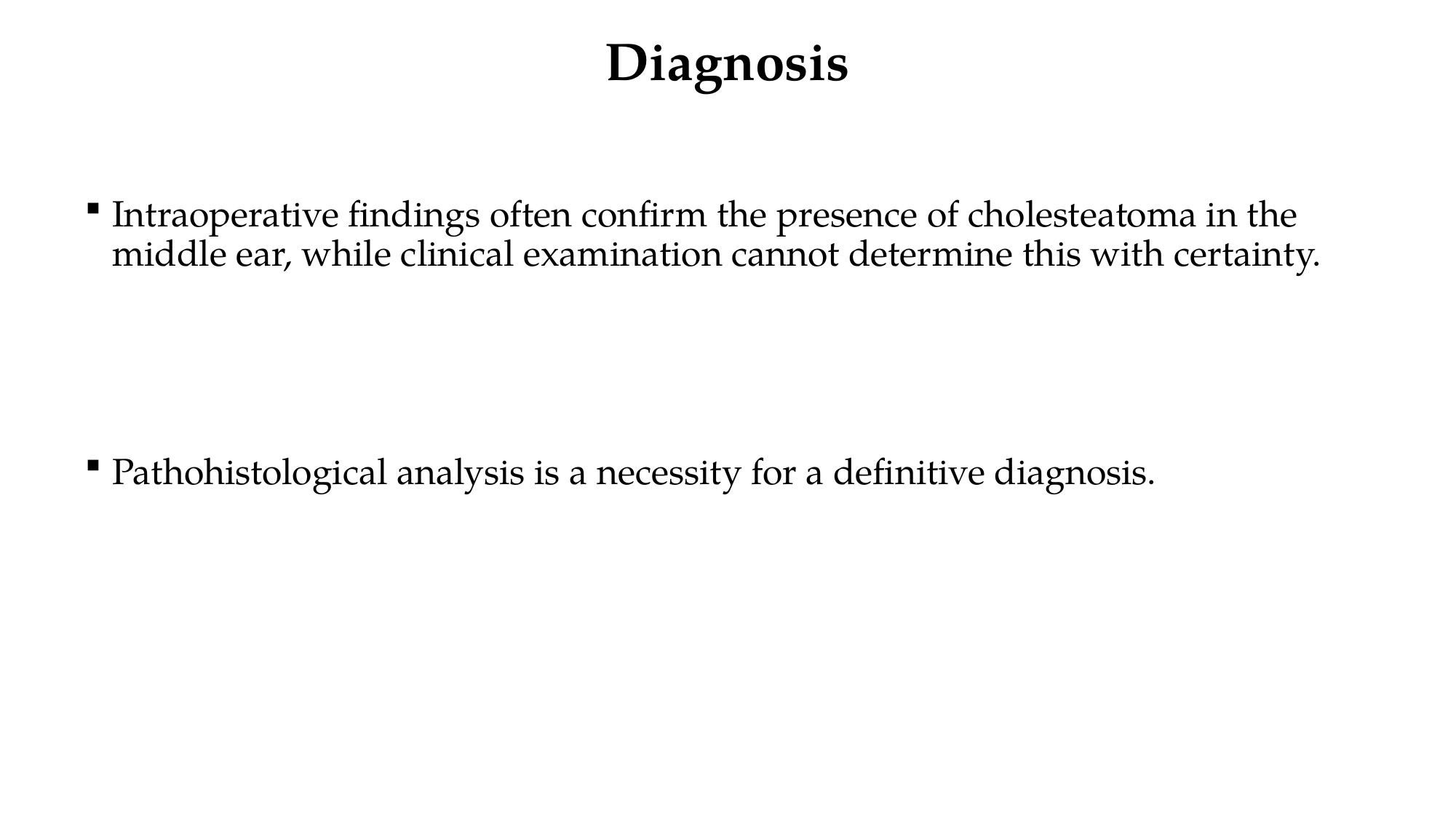

Diagnosis
Intraoperative findings often confirm the presence of cholesteatoma in the middle ear, while clinical examination cannot determine this with certainty.

Pathohistological analysis is a necessity for a definitive diagnosis.